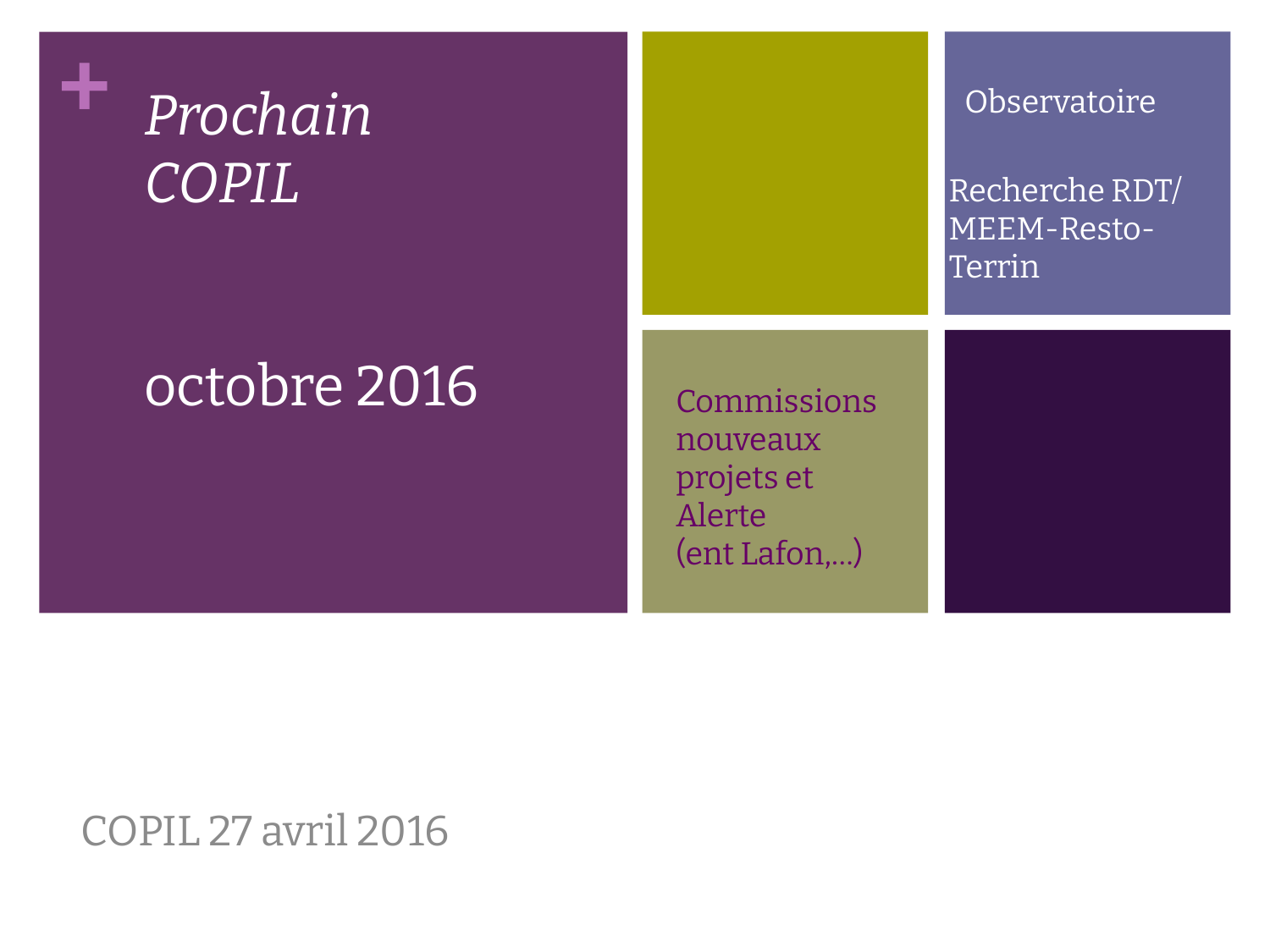

Prochain COPIL

octobre 2016
Observatoire

Recherche RDT/
MEEM-Resto-Terrin

Commissions nouveaux projets et Alerte
(ent Lafon,…)
#
COPIL 27 avril 2016